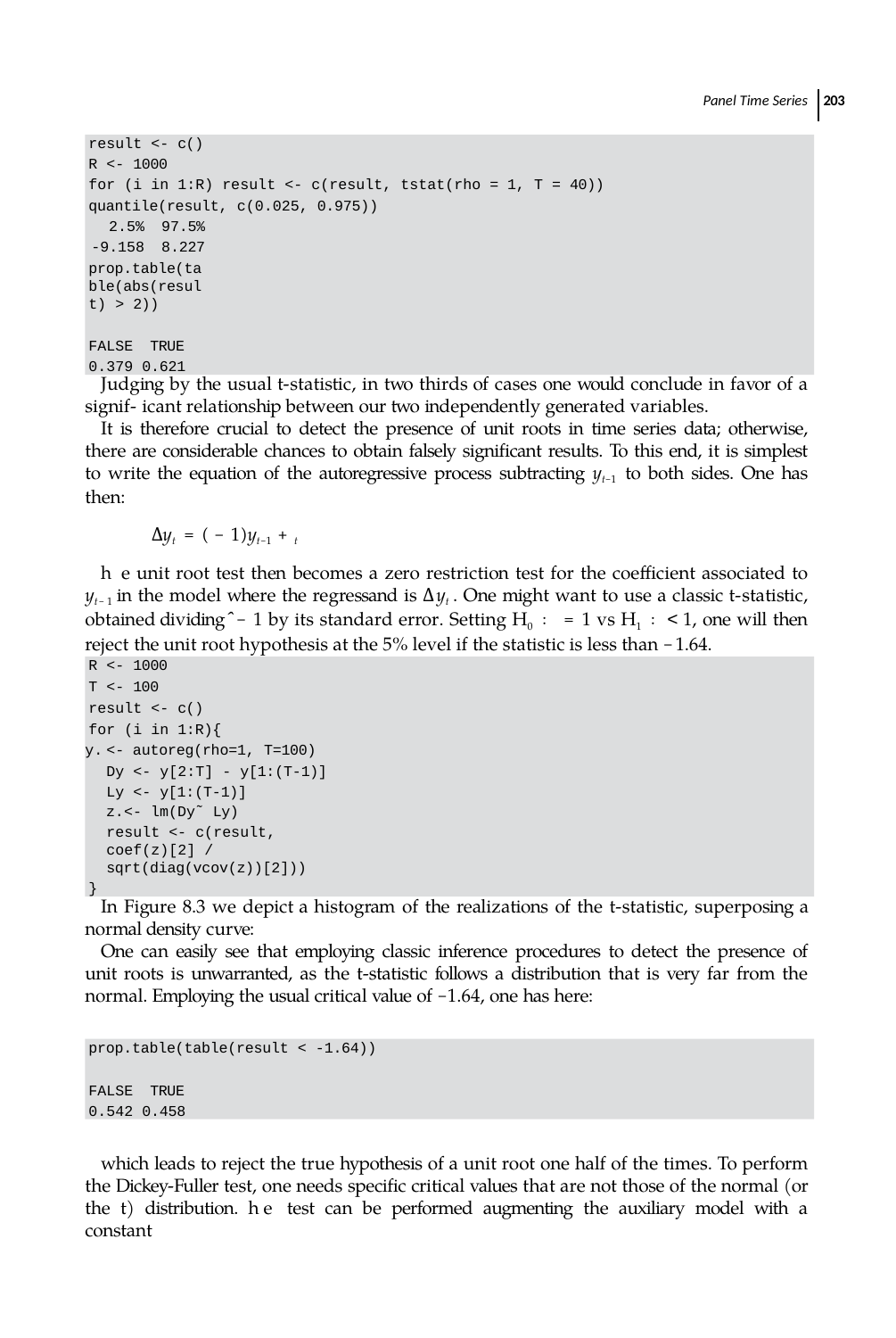

Panel Time Series  203

result <- c()
R <- 1000
for (i in 1:R) result <- c(result, tstat(rho = 1, T = 40)) quantile(result, c(0.025, 0.975))
2.5% 97.5%
-9.158 8.227
prop.table(table(abs(result) > 2))

FALSE TRUE 0.379 0.621
Judging by the usual t-statistic, in two thirds of cases one would conclude in favor of a signif- icant relationship between our two independently generated variables.
It is therefore crucial to detect the presence of unit roots in time series data; otherwise, there are considerable chances to obtain falsely signiﬁcant results. To this end, it is simplest to write the equation of the autoregressive process subtracting yt−1 to both sides. One has then:
Δyt = ( − 1)yt−1 + t
he unit root test then becomes a zero restriction test for the coeﬃcient associated to yt−1 in the model where the regressand is Δyt . One might want to use a classic t-statistic, obtained dividing ̂ − 1 by its standard error. Setting H0  ∶  = 1 vs H1  ∶ < 1, one will then reject the unit root hypothesis at the 5% level if the statistic is less than −1.64.
R <- 1000
T <- 100
result <- c() for (i in 1:R){
<- autoreg(rho=1, T=100) Dy <- y[2:T] - y[1:(T-1)] Ly <- y[1:(T-1)]
<- lm(Dy ̃ Ly)
result <- c(result, coef(z)[2] / sqrt(diag(vcov(z))[2]))
}
In Figure 8.3 we depict a histogram of the realizations of the t-statistic, superposing a normal density curve:
One can easily see that employing classic inference procedures to detect the presence of unit roots is unwarranted, as the t-statistic follows a distribution that is very far from the normal. Employing the usual critical value of −1.64, one has here:
prop.table(table(result < -1.64))

FALSE TRUE 0.542 0.458
which leads to reject the true hypothesis of a unit root one half of the times. To perform the Dickey-Fuller test, one needs speciﬁc critical values that are not those of the normal (or the t) distribution. he test can be performed augmenting the auxiliary model with a constant